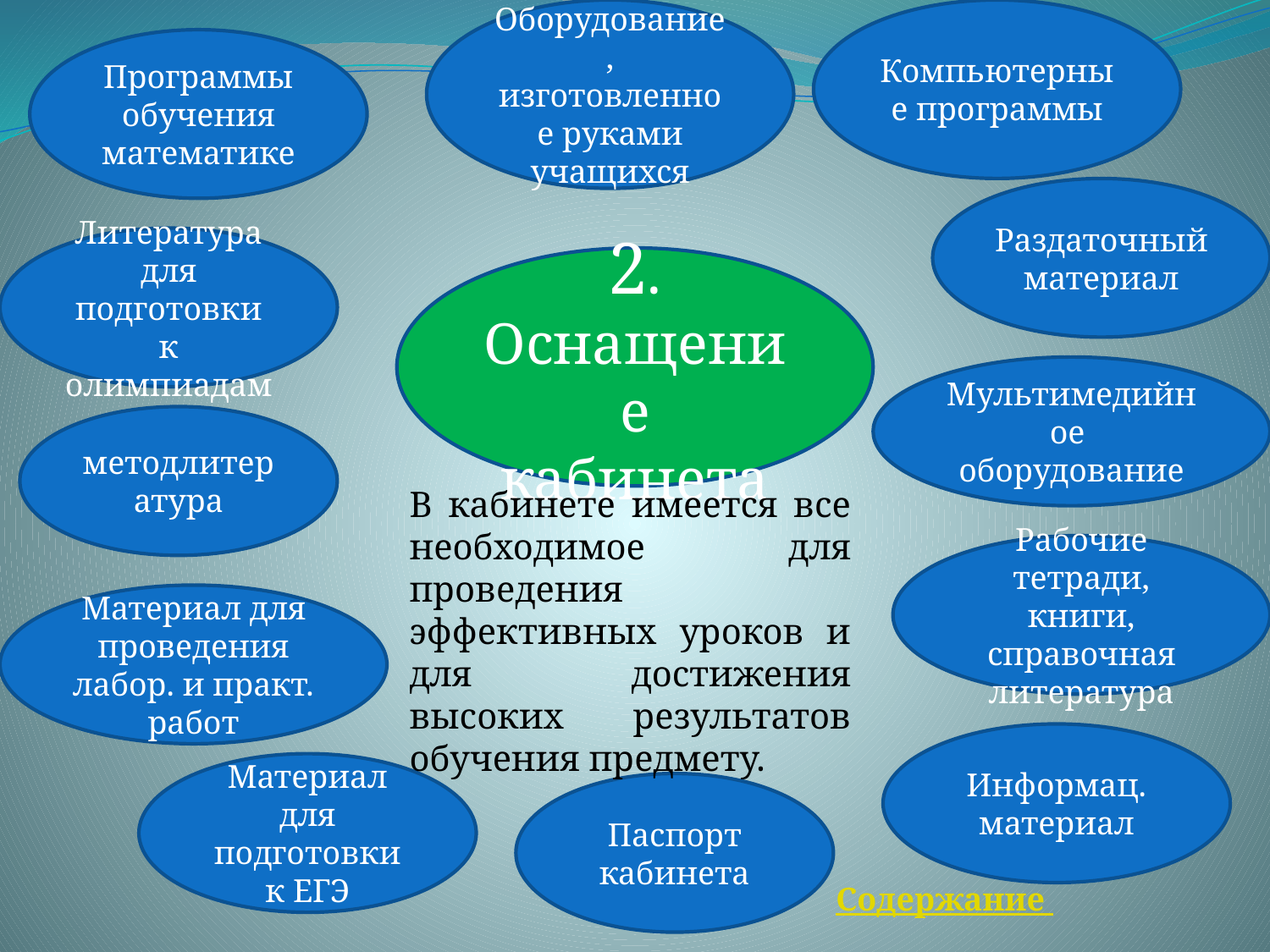

Оборудование, изготовленное руками учащихся
Компьютерные программы
Программы обучения математике
Раздаточный материал
Литература для подготовки к олимпиадам
2. Оснащение кабинета
Мультимедийное  оборудование
методлитература
В кабинете имеется все необходимое для проведения эффективных уроков и для достижения высоких результатов обучения предмету.
Рабочие тетради, книги, справочная литература
Материал для проведения лабор. и практ. работ
Информац. материал
Материал для подготовки к ЕГЭ
Паспорт кабинета
Содержание